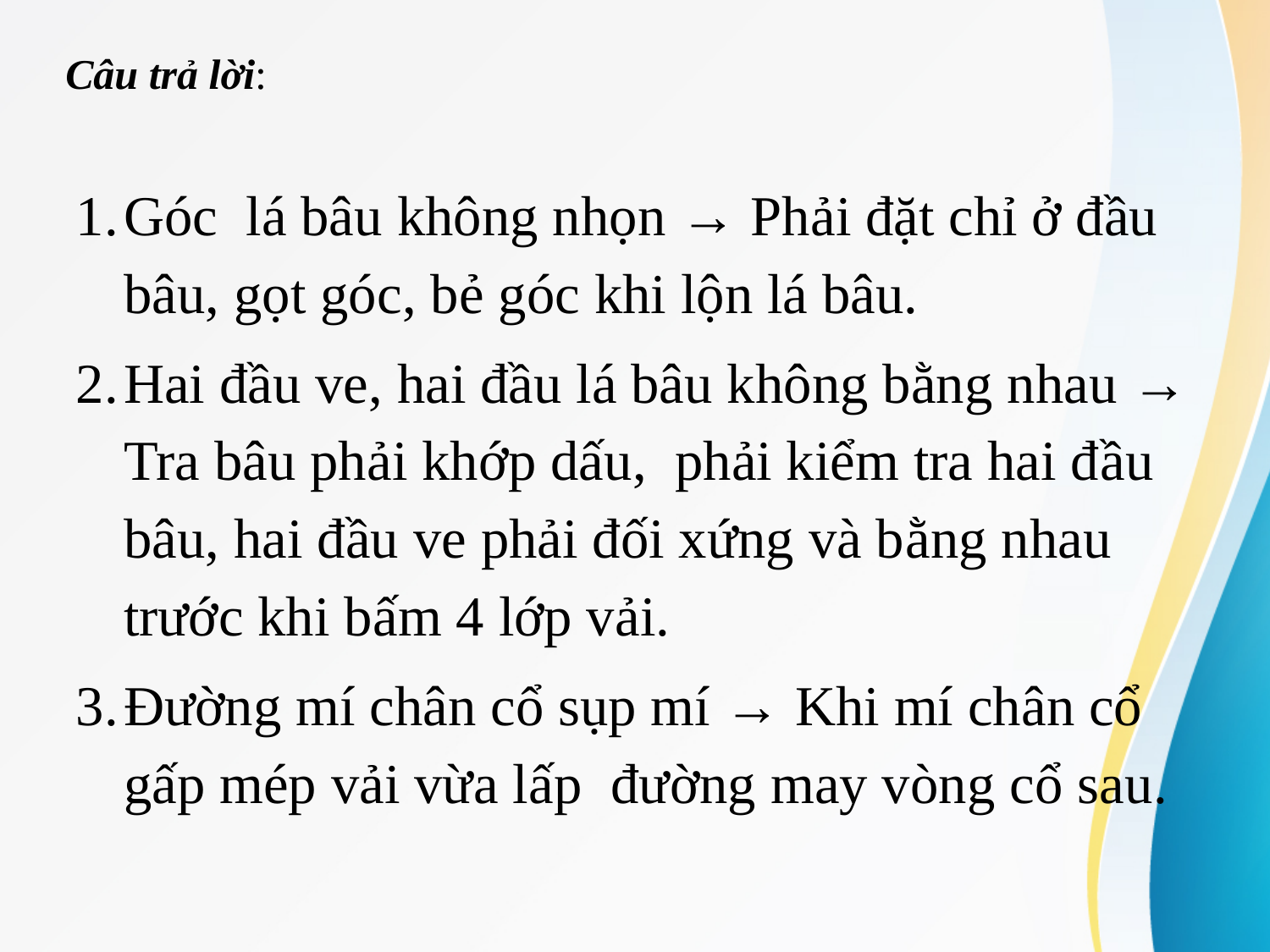

# Câu trả lời:
Góc  lá bâu không nhọn → Phải đặt chỉ ở đầu bâu, gọt góc, bẻ góc khi lộn lá bâu.
Hai đầu ve, hai đầu lá bâu không bằng nhau → Tra bâu phải khớp dấu,  phải kiểm tra hai đầu bâu, hai đầu ve phải đối xứng và bằng nhau  trước khi bấm 4 lớp vải.
Đường mí chân cổ sụp mí → Khi mí chân cổ gấp mép vải vừa lấp  đường may vòng cổ sau.